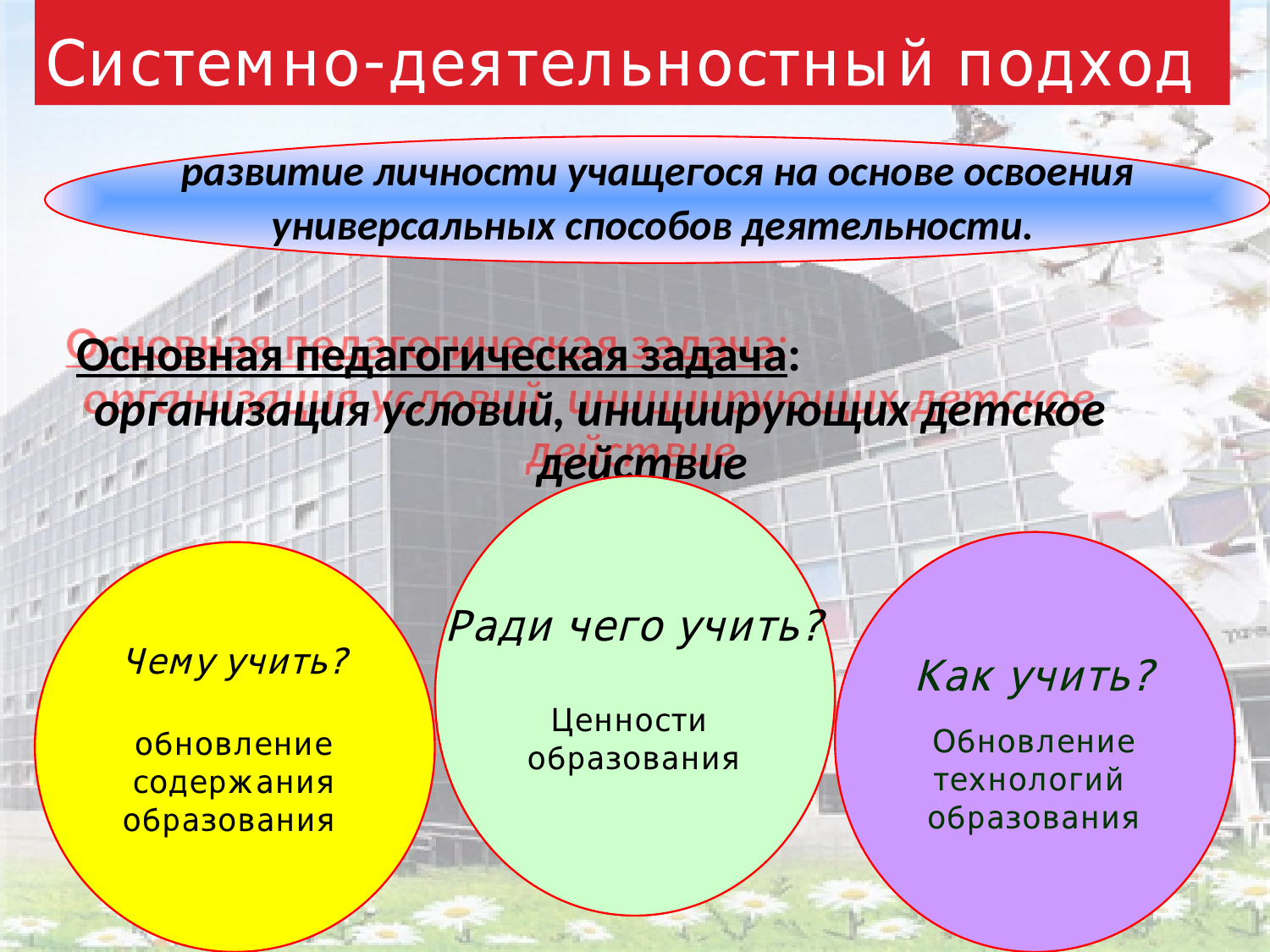

Системно-деятельностный подход
 развитие личности учащегося на основе освоения
универсальных способов деятельности.
     Основная педагогическая задача:
организация условий, инициирующих детское действие

Ради чего учить?

Ценности
образования

Как учить?

Обновление
технологий
образования
Чему учить?

обновление
содержания
образования